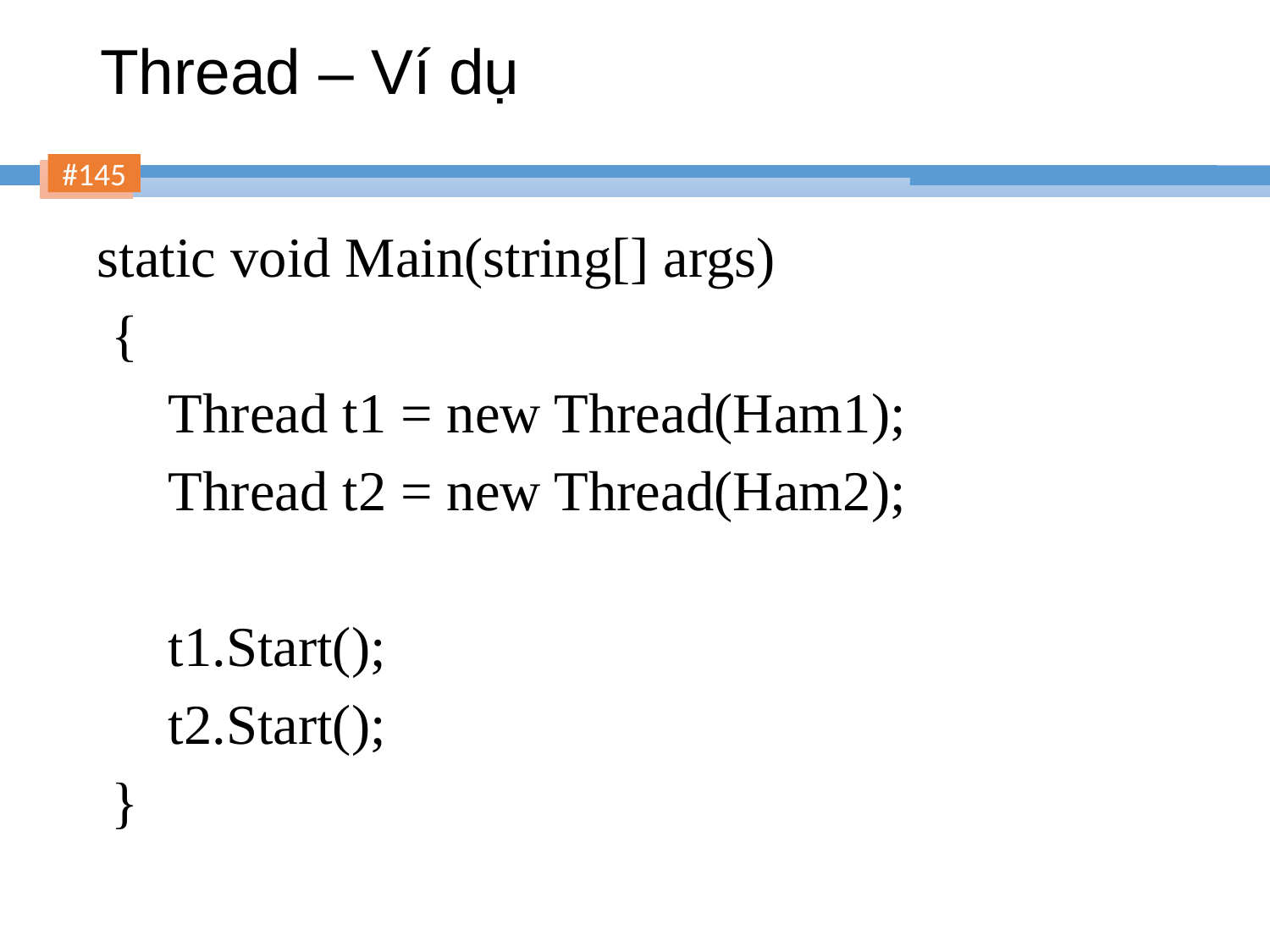

# Thread – Ví dụ
static void Main(string[] args)
 {
     Thread t1 = new Thread(Ham1);
     Thread t2 = new Thread(Ham2);

     t1.Start();
     t2.Start();
 }

145